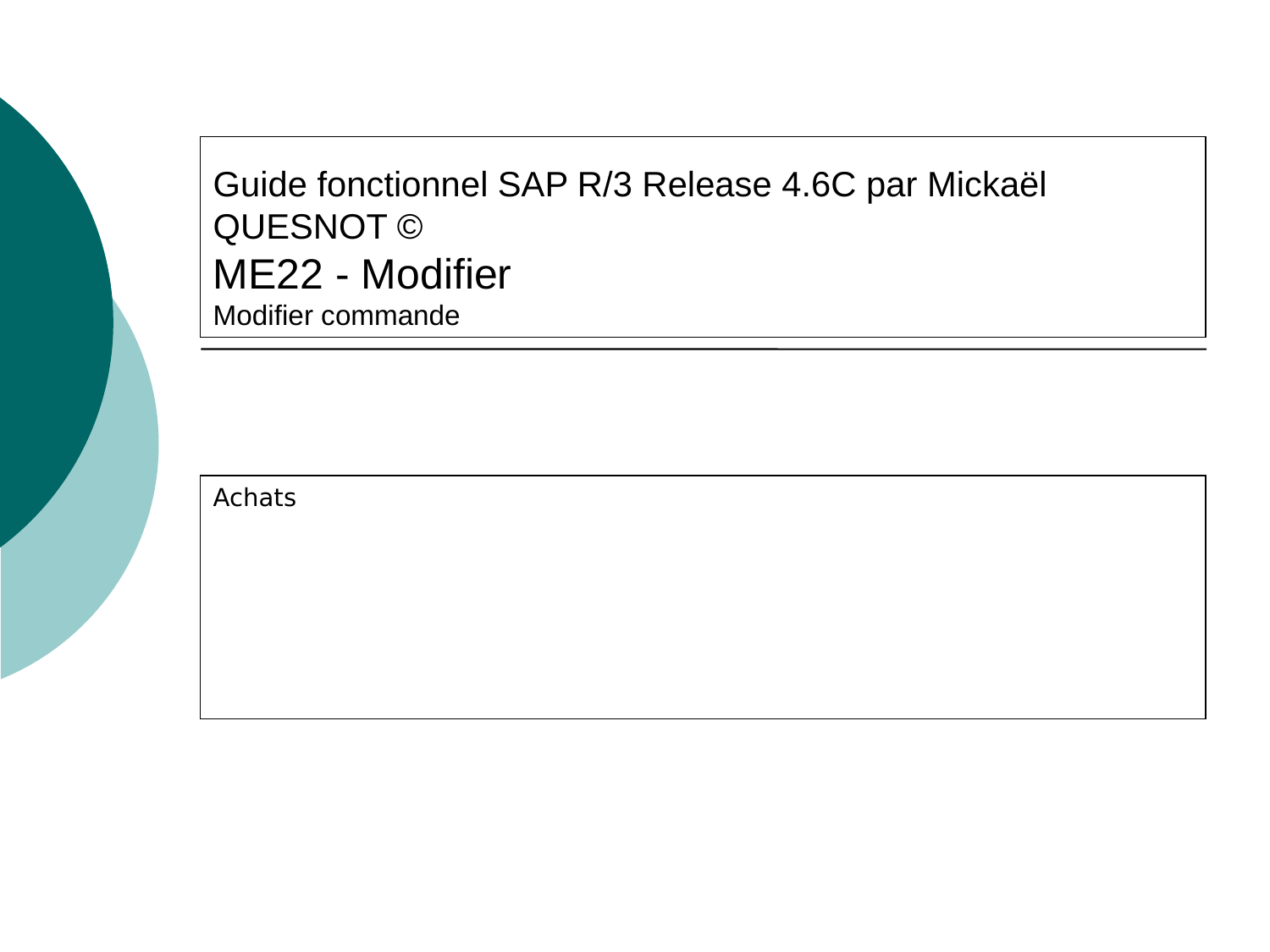

# Guide fonctionnel SAP R/3 Release 4.6C par Mickaël QUESNOT © ME22 - Modifier Modifier commande
Achats